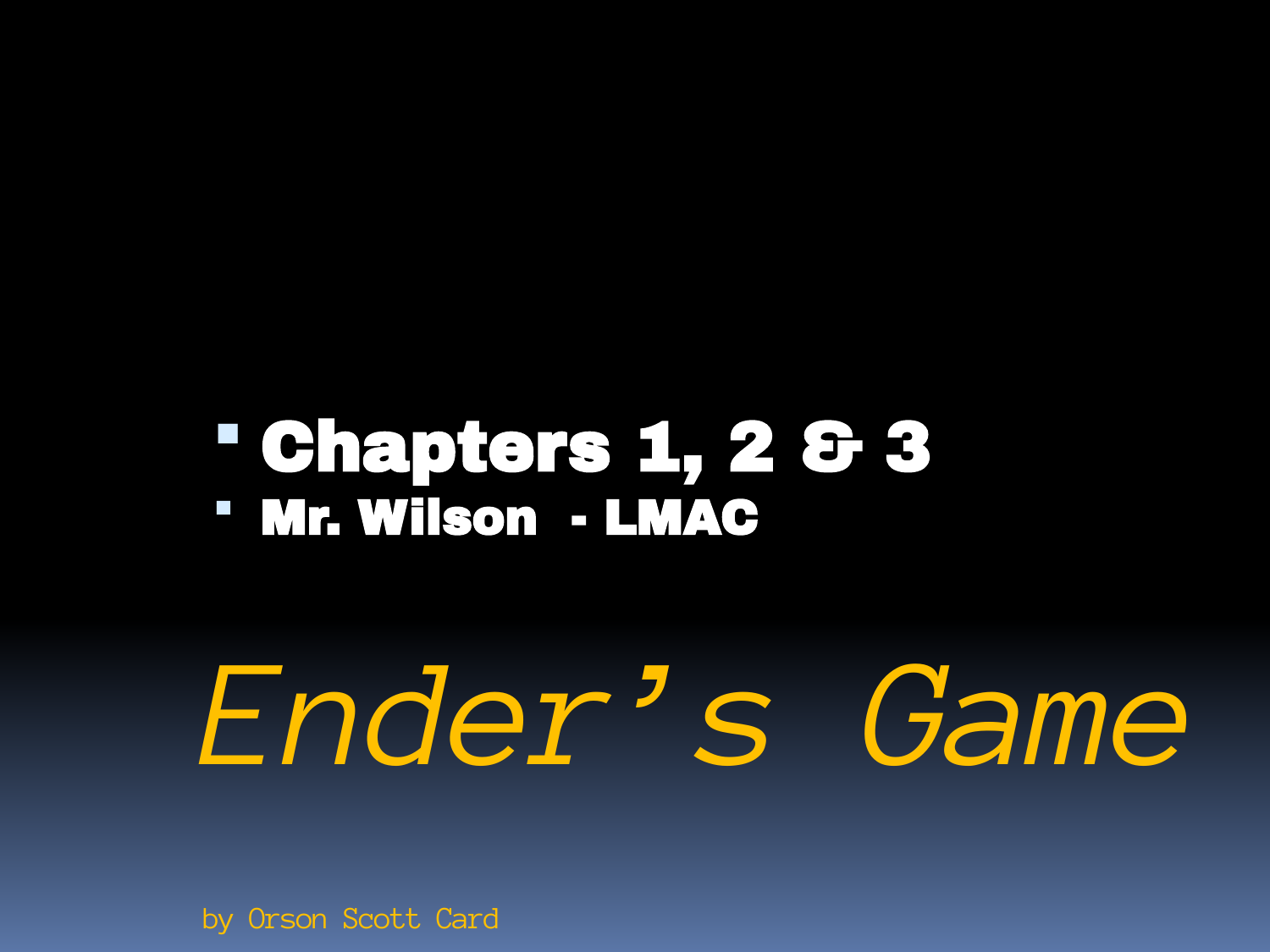

Chapters 1, 2 & 3
Mr. Wilson  - LMAC
Ender’s Game
by Orson Scott Card